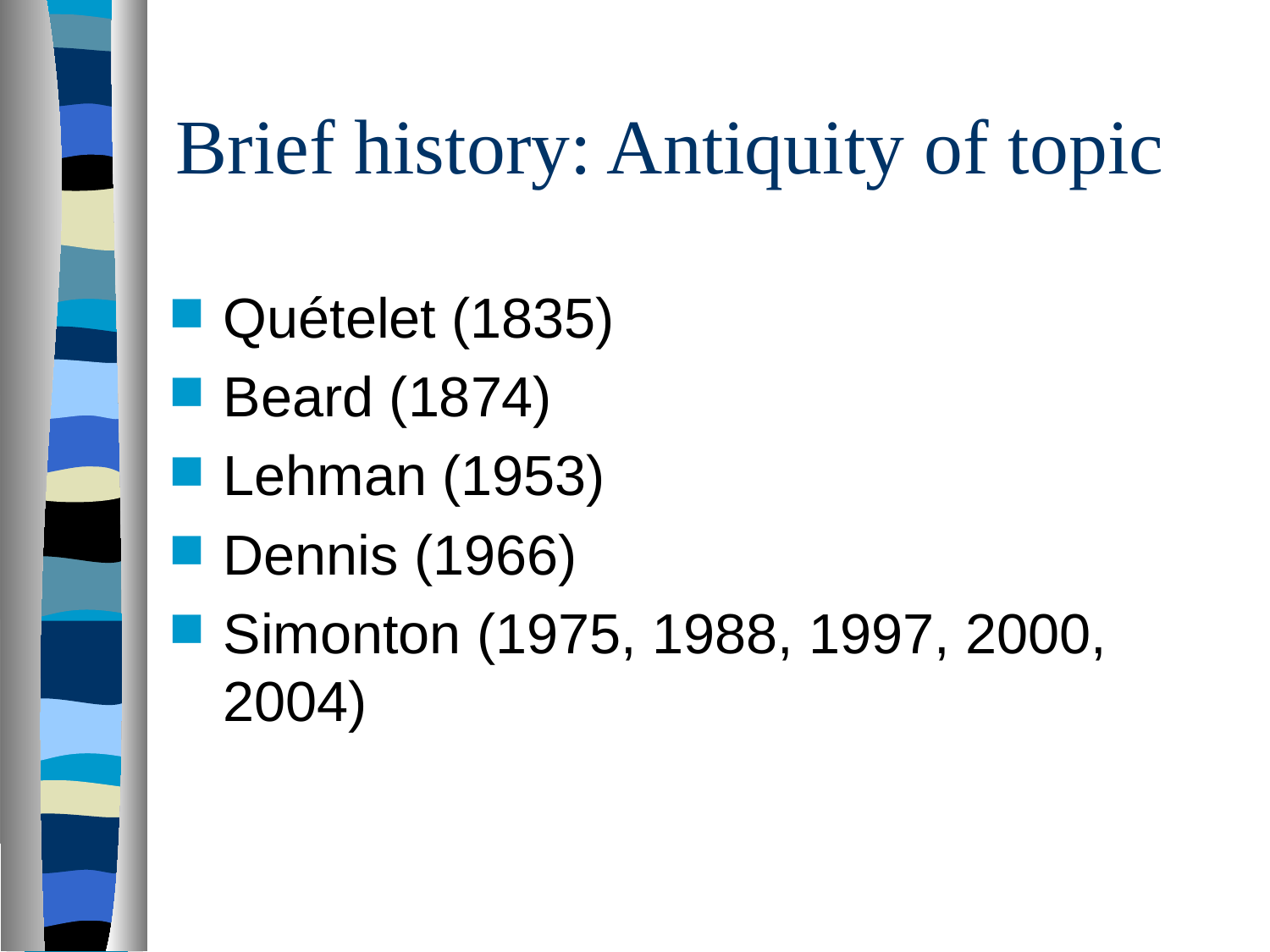

# Brief history: Antiquity of topic
Quételet (1835)
Beard (1874)
Lehman (1953)
Dennis (1966)
Simonton (1975, 1988, 1997, 2000, 2004)